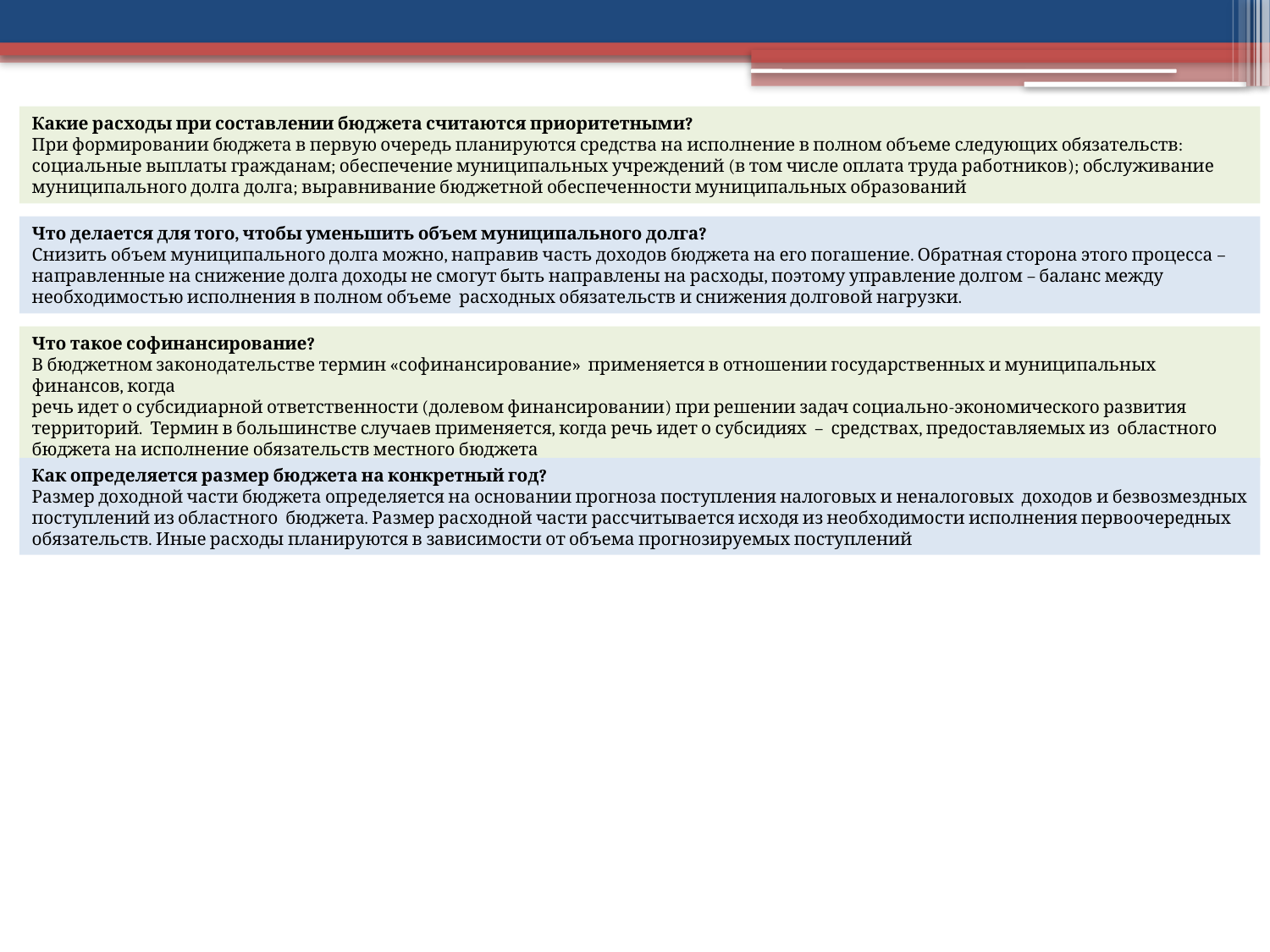

Какие расходы при составлении бюджета считаются приоритетными?
При формировании бюджета в первую очередь планируются средства на исполнение в полном объеме следующих обязательств:
социальные выплаты гражданам; обеспечение муниципальных учреждений (в том числе оплата труда работников); обслуживание муниципального долга долга; выравнивание бюджетной обеспеченности муниципальных образований
Что делается для того, чтобы уменьшить объем муниципального долга?
Снизить объем муниципального долга можно, направив часть доходов бюджета на его погашение. Обратная сторона этого процесса –  направленные на снижение долга доходы не смогут быть направлены на расходы, поэтому управление долгом – баланс между необходимостью исполнения в полном объеме  расходных обязательств и снижения долговой нагрузки.
Что такое софинансирование?
В бюджетном законодательстве термин «софинансирование»  применяется в отношении государственных и муниципальных финансов, когда
речь идет о субсидиарной ответственности (долевом финансировании) при решении задач социально-экономического развития территорий.  Термин в большинстве случаев применяется, когда речь идет о субсидиях  –  средствах, предоставляемых из  областного  бюджета на исполнение обязательств местного бюджета
Как определяется размер бюджета на конкретный год?
Размер доходной части бюджета определяется на основании прогноза поступления налоговых и неналоговых  доходов и безвозмездных поступлений из областного  бюджета. Размер расходной части рассчитывается исходя из необходимости исполнения первоочередных обязательств. Иные расходы планируются в зависимости от объема прогнозируемых поступлений